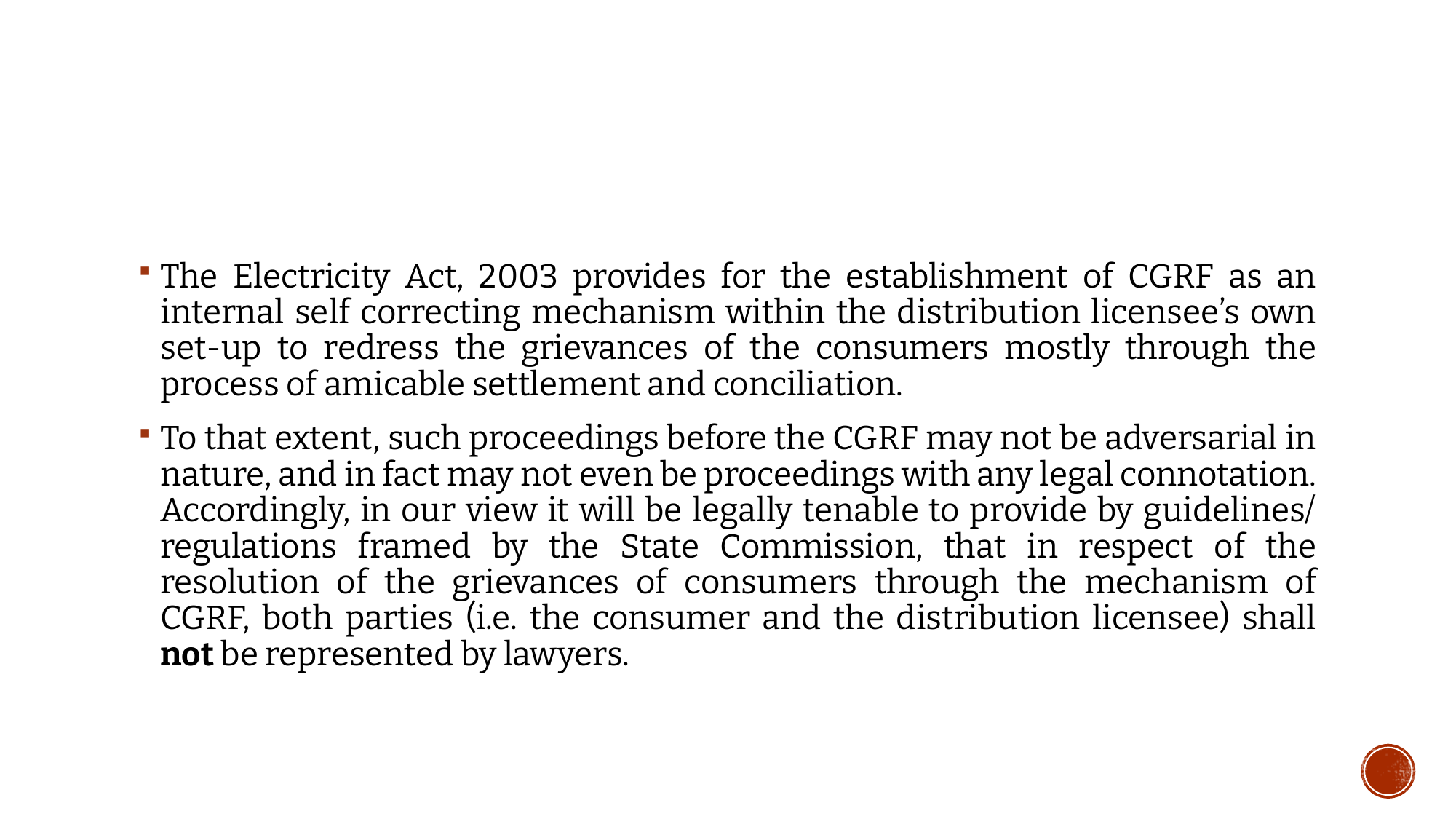

#
The Electricity Act, 2003 provides for the establishment of CGRF as an internal self correcting mechanism within the distribution licensee’s own set-up to redress the grievances of the consumers mostly through the process of amicable settlement and conciliation.
To that extent, such proceedings before the CGRF may not be adversarial in nature, and in fact may not even be proceedings with any legal connotation. Accordingly, in our view it will be legally tenable to provide by guidelines/ regulations framed by the State Commission, that in respect of the resolution of the grievances of consumers through the mechanism of CGRF, both parties (i.e. the consumer and the distribution licensee) shall not be represented by lawyers.